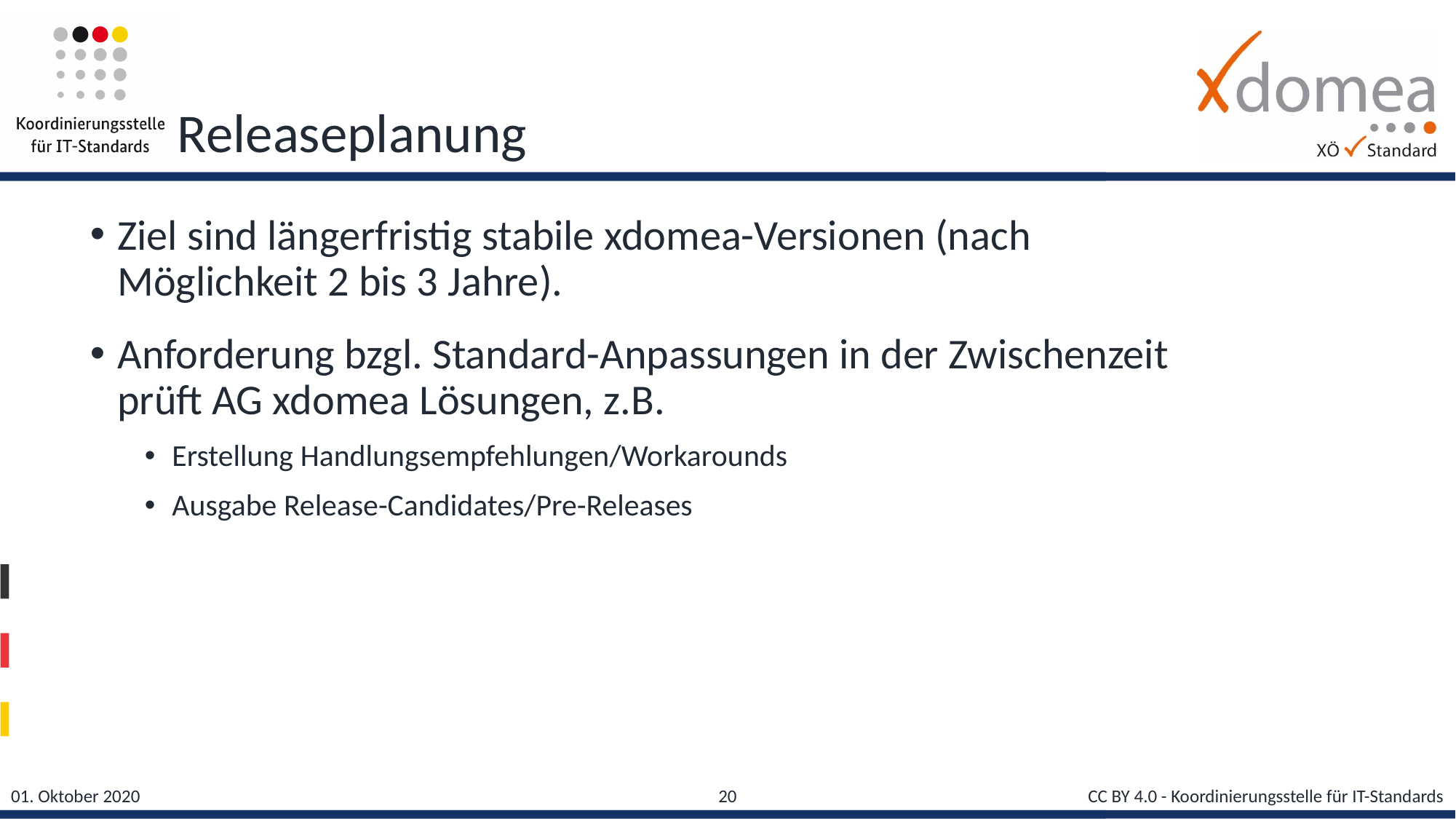

# Releaseplanung
Ziel sind längerfristig stabile xdomea-Versionen (nach Möglichkeit 2 bis 3 Jahre).
Anforderung bzgl. Standard-Anpassungen in der Zwischenzeit prüft AG xdomea Lösungen, z.B.
Erstellung Handlungsempfehlungen/Workarounds
Ausgabe Release-Candidates/Pre-Releases

20
CC BY 4.0 - Koordinierungsstelle für IT-Standards